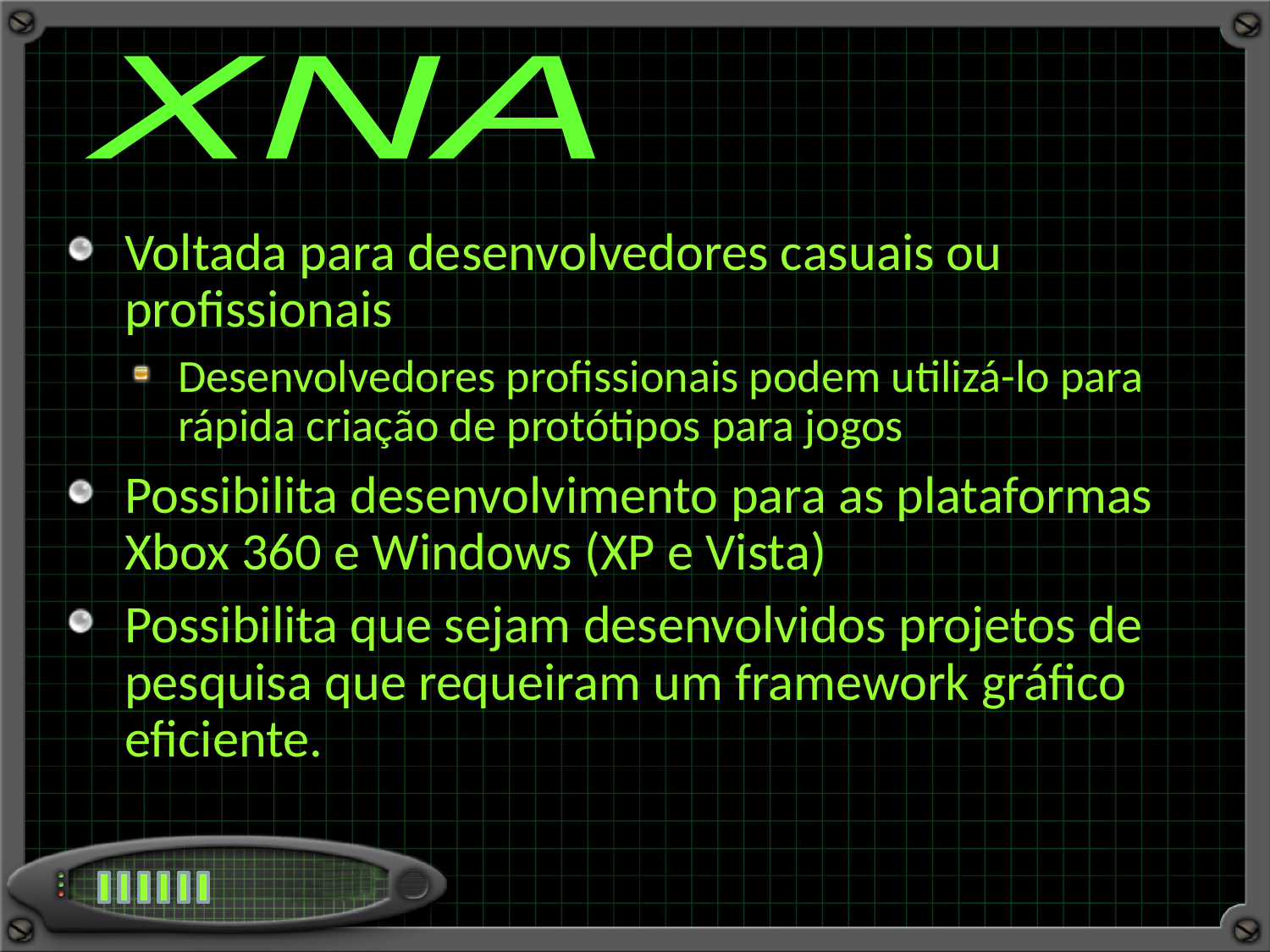

XNA
Voltada para desenvolvedores casuais ou profissionais
Desenvolvedores profissionais podem utilizá-lo para rápida criação de protótipos para jogos
Possibilita desenvolvimento para as plataformas Xbox 360 e Windows (XP e Vista)
Possibilita que sejam desenvolvidos projetos de pesquisa que requeiram um framework gráfico eficiente.